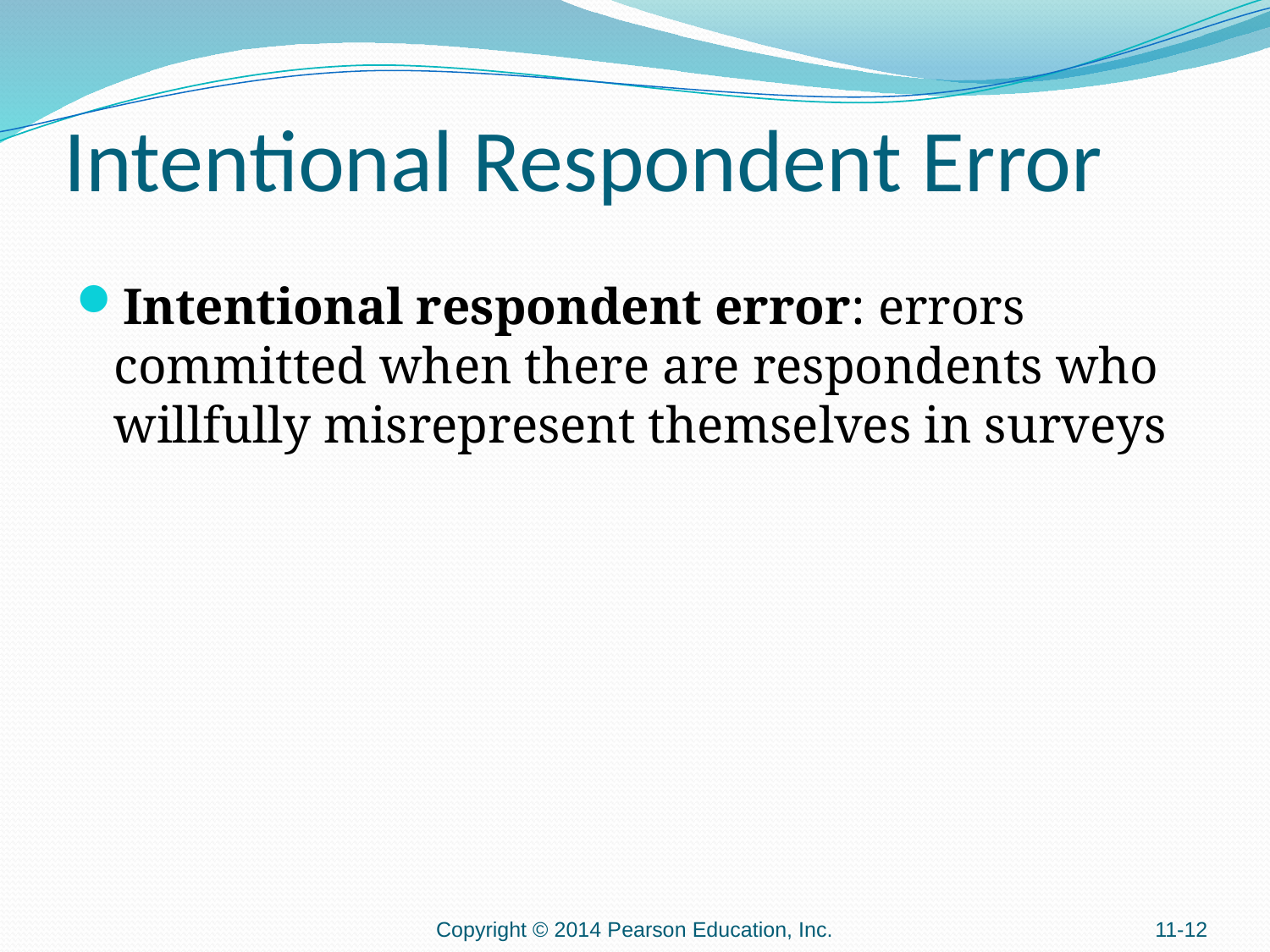

# Intentional Respondent Error
Intentional respondent error: errors committed when there are respondents who willfully misrepresent themselves in surveys